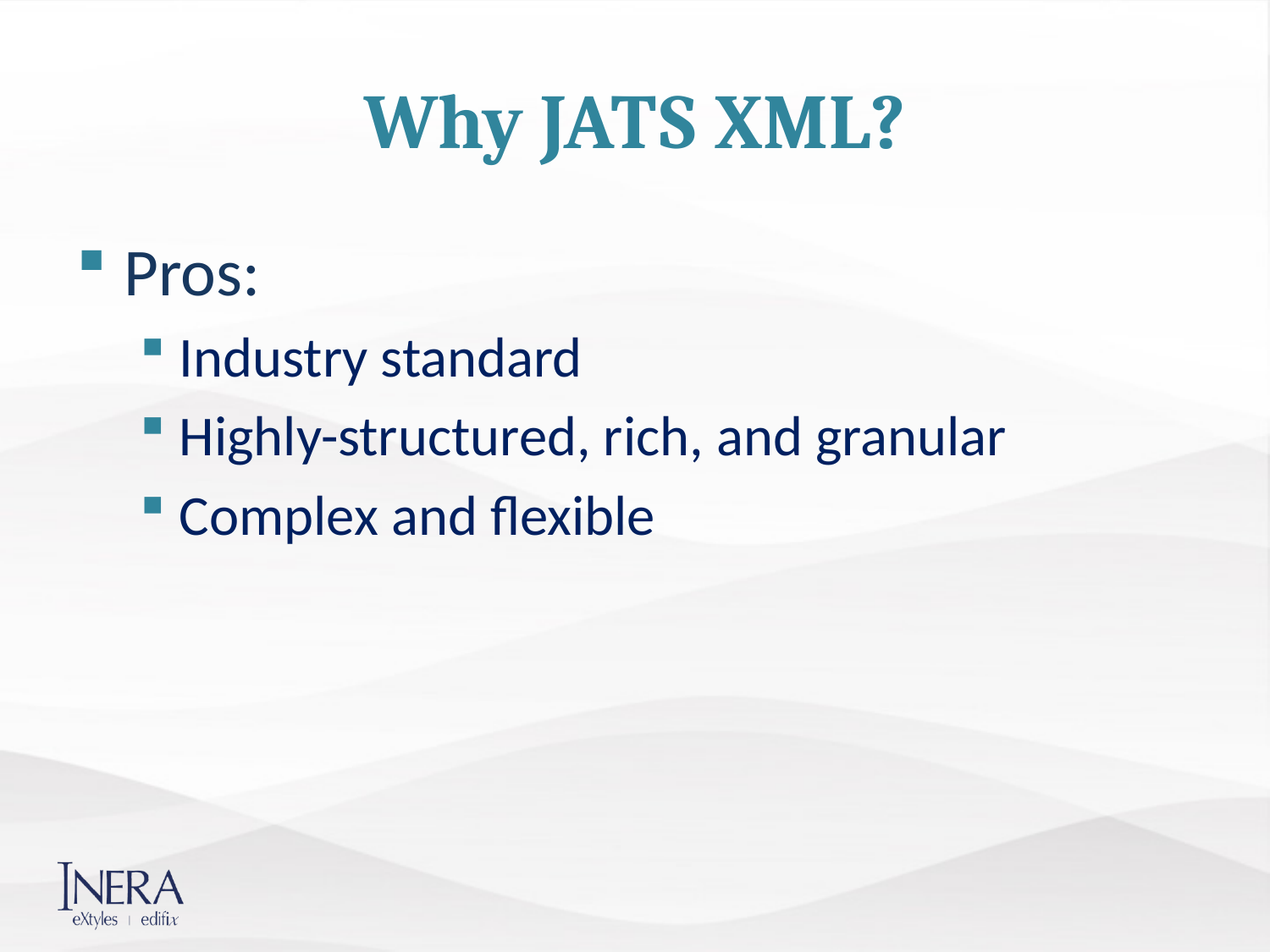

# Why JATS XML?
Pros:
Industry standard
Highly-structured, rich, and granular
Complex and flexible